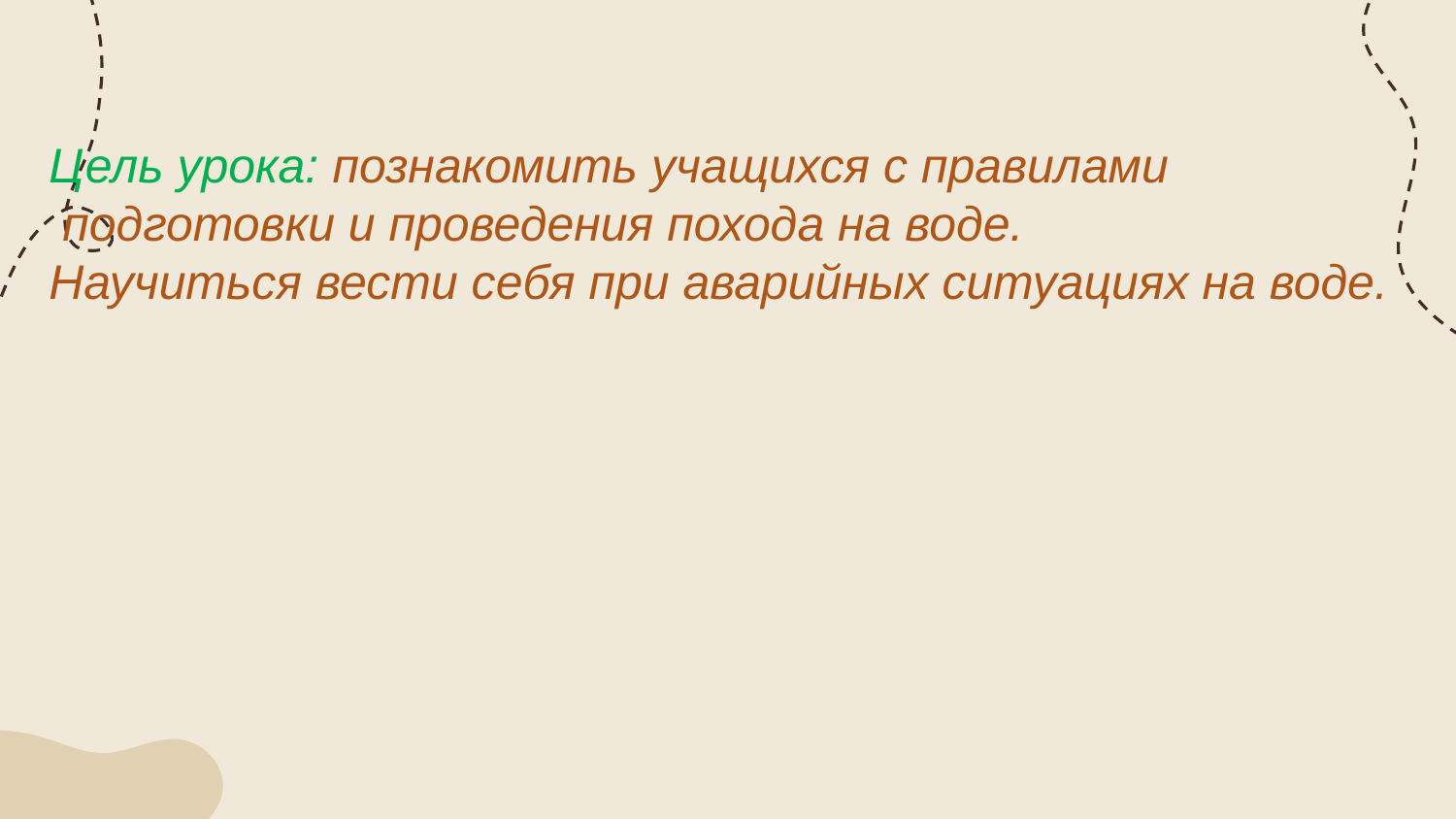

Цель урока: познакомить учащихся с правилами
 подготовки и проведения похода на воде.
Научиться вести себя при аварийных ситуациях на воде.